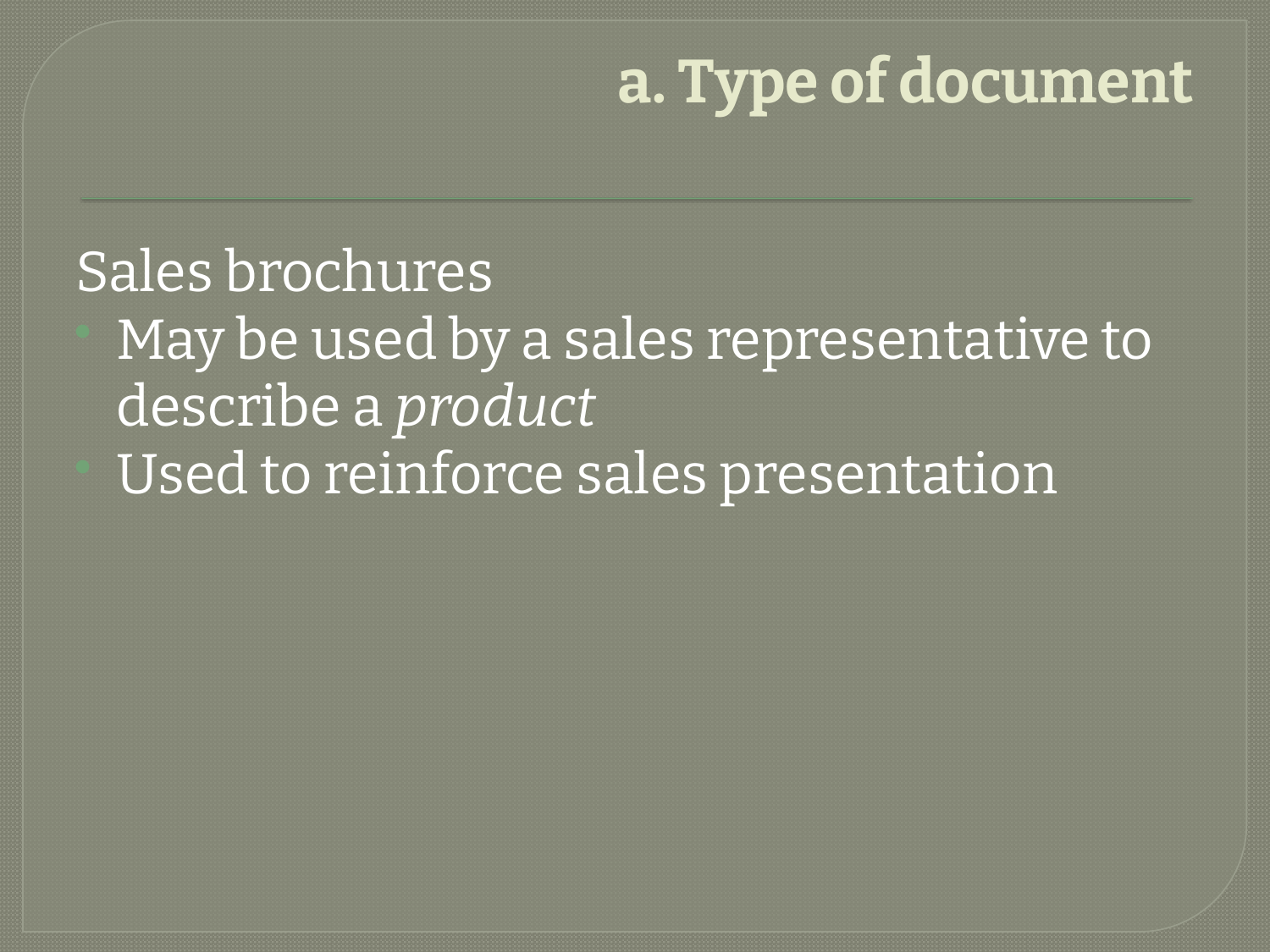

# a. Type of document
Sales brochures
May be used by a sales representative to describe a product
Used to reinforce sales presentation